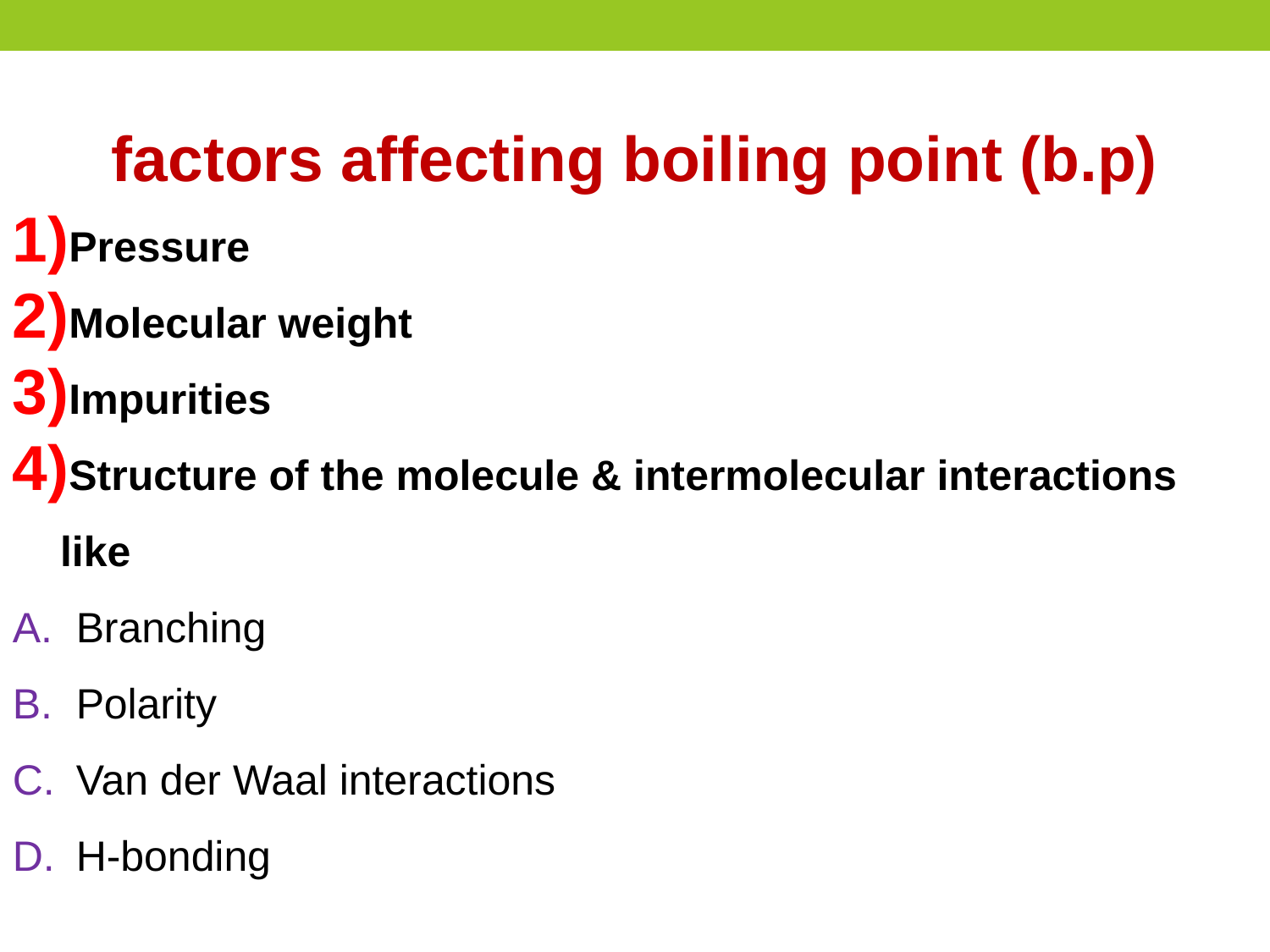

factors affecting boiling point (b.p)
Pressure
Molecular weight
Impurities
Structure of the molecule & intermolecular interactions like
Branching
Polarity
Van der Waal interactions
H-bonding